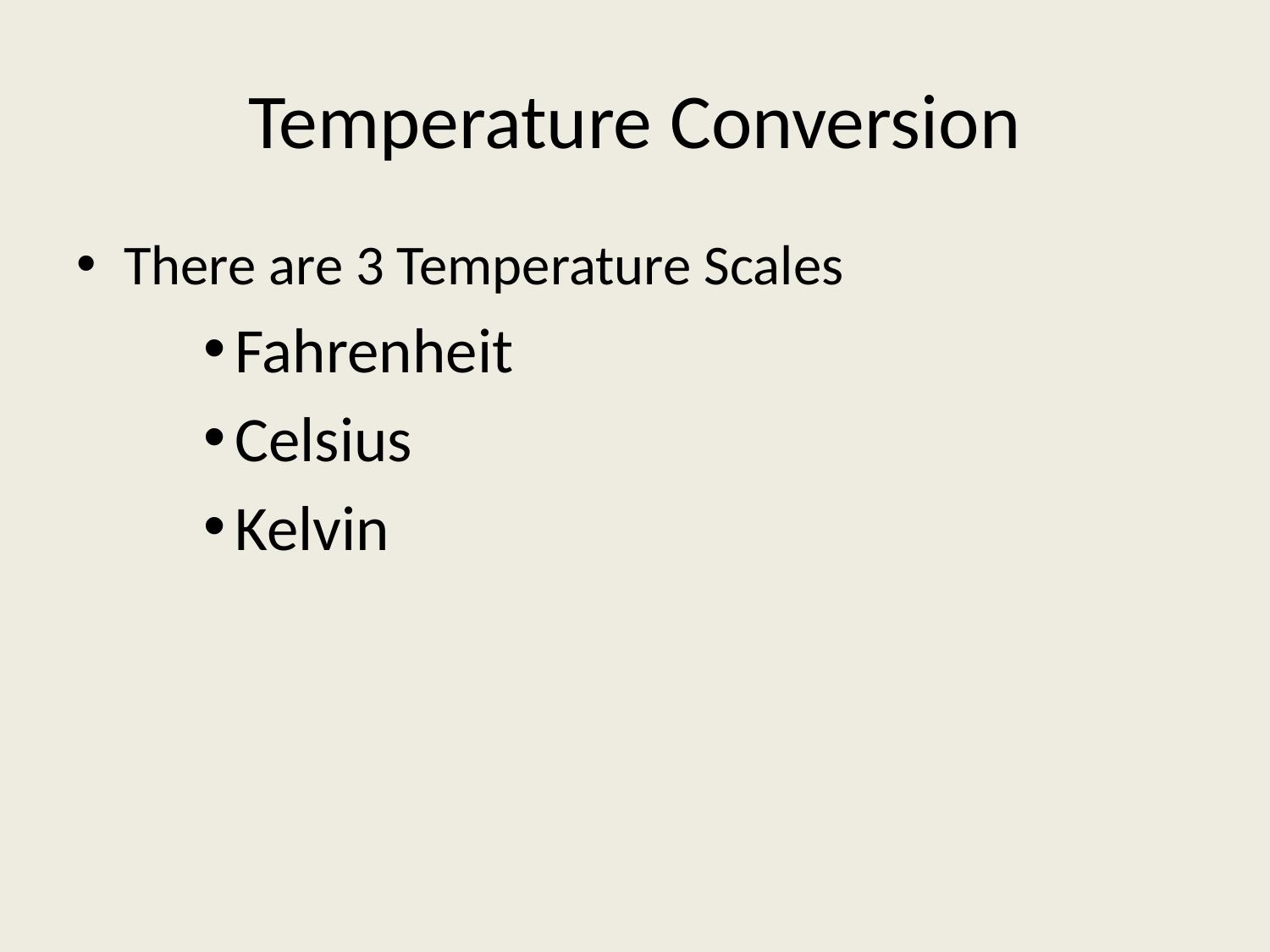

# Temperature Conversion
There are 3 Temperature Scales
Fahrenheit
Celsius
Kelvin